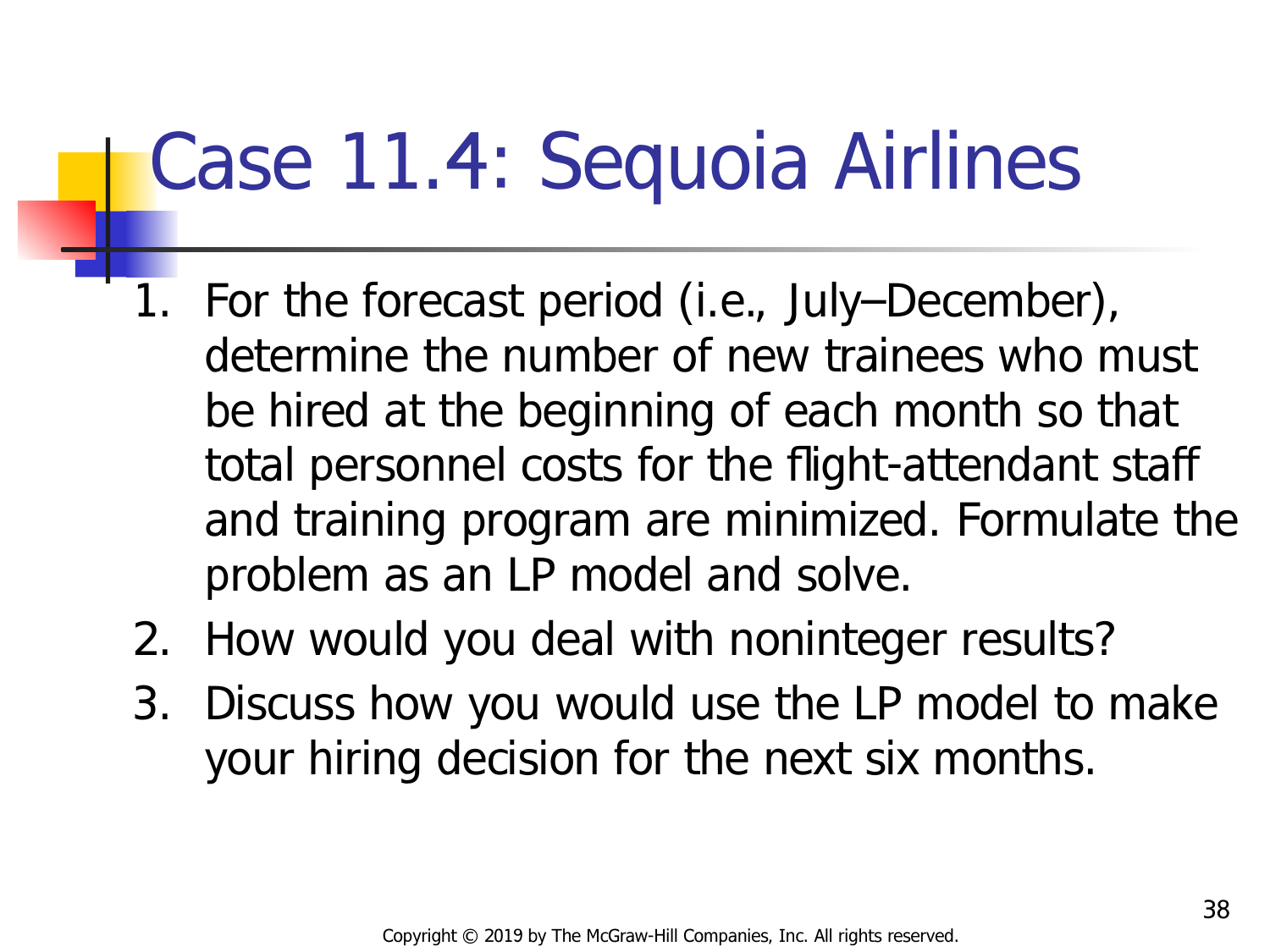

# Case 11.4: Sequoia Airlines
For the forecast period (i.e., July–December), determine the number of new trainees who must be hired at the beginning of each month so that total personnel costs for the flight-attendant staff and training program are minimized. Formulate the problem as an LP model and solve.
How would you deal with noninteger results?
Discuss how you would use the LP model to make your hiring decision for the next six months.
38
Copyright © 2019 by The McGraw-Hill Companies, Inc. All rights reserved.